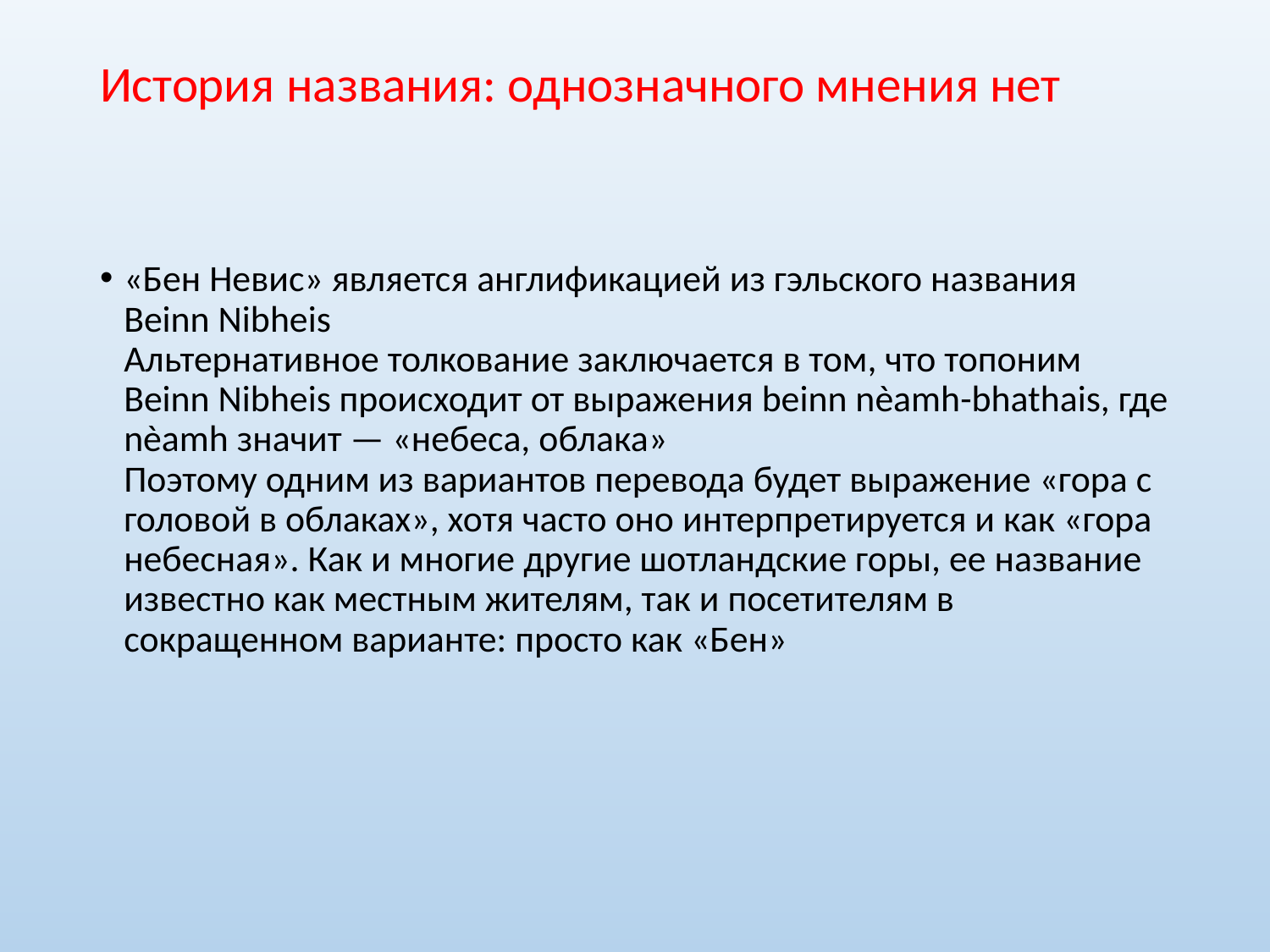

# История названия: однозначного мнения нет
«Бен Невис» является англификацией из гэльского названия Beinn Nibheis
Альтернативное толкование заключается в том, что топоним Beinn Nibheis происходит от выражения beinn nèamh-bhathais, где nèamh значит — «небеса, облака»
Поэтому одним из вариантов перевода будет выражение «гора с головой в облаках», хотя часто оно интерпретируется и как «гора небесная». Как и многие другие шотландские горы, ее название известно как местным жителям, так и посетителям в сокращенном варианте: просто как «Бен»